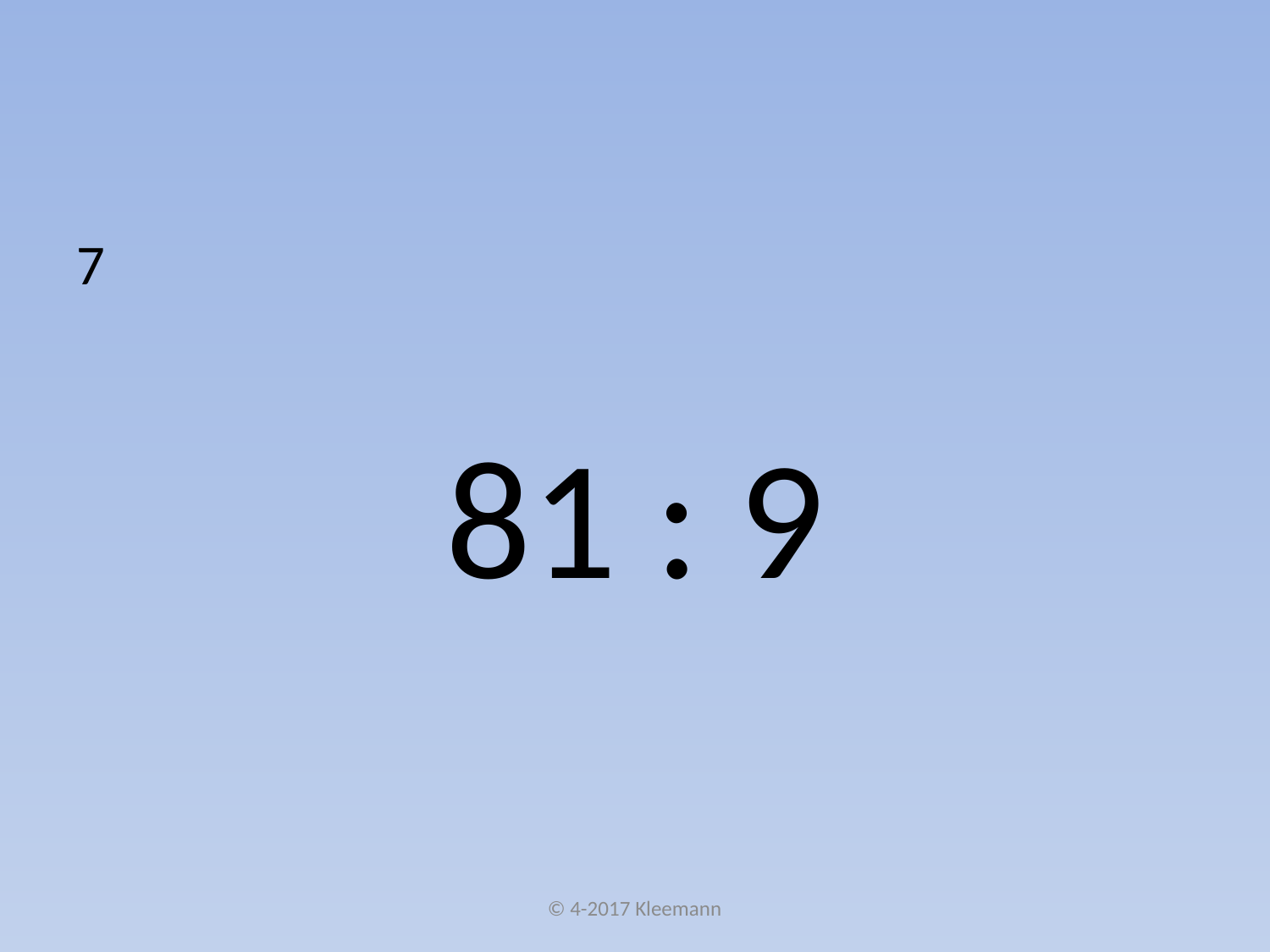

#
7

81 : 9
© 4-2017 Kleemann